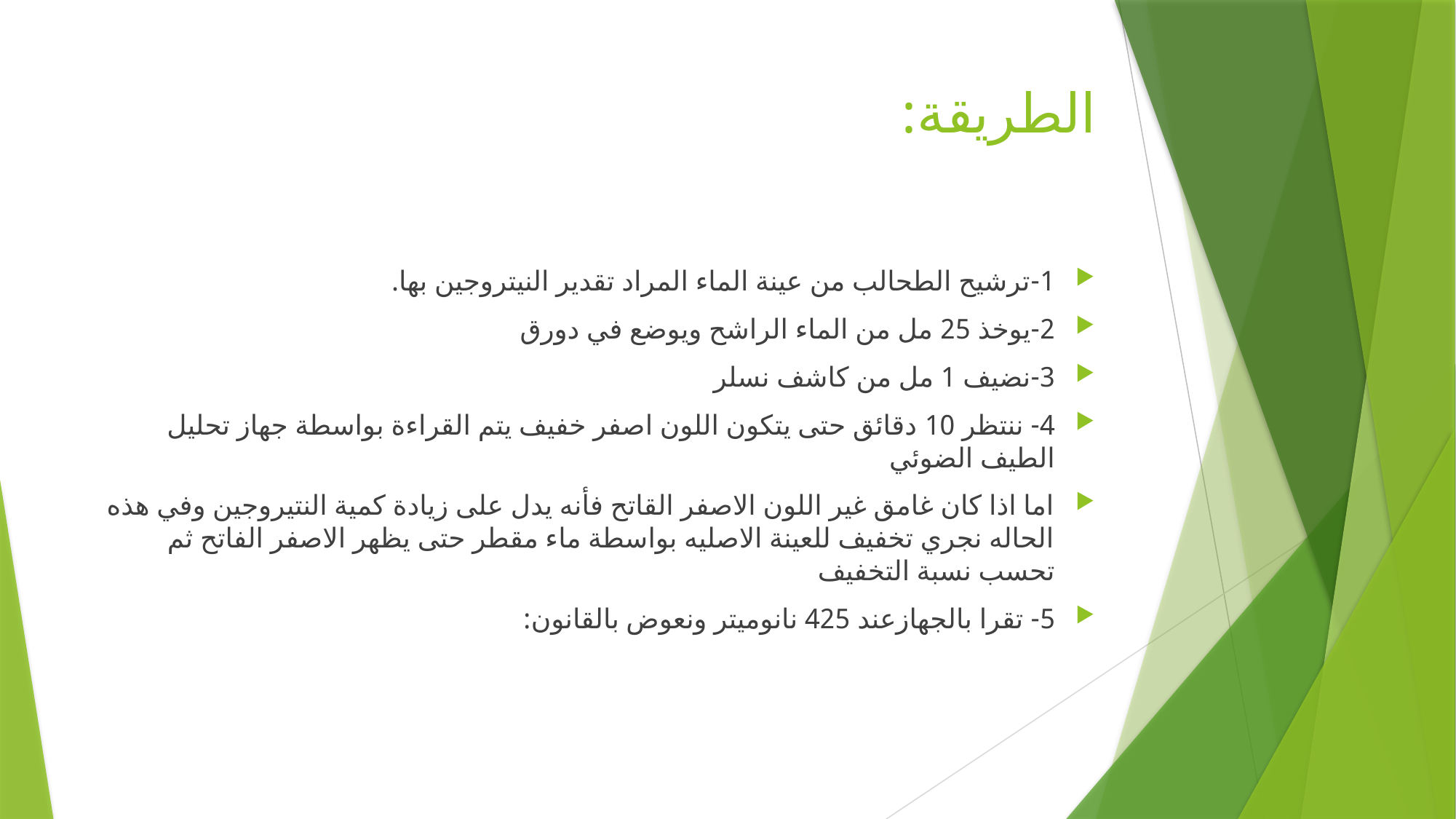

# الطريقة:
1-ترشيح الطحالب من عينة الماء المراد تقدير النيتروجين بها.
2-يوخذ 25 مل من الماء الراشح ويوضع في دورق
3-نضيف 1 مل من كاشف نسلر
4- ننتظر 10 دقائق حتى يتكون اللون اصفر خفيف يتم القراءة بواسطة جهاز تحليل الطيف الضوئي
اما اذا كان غامق غير اللون الاصفر القاتح فأنه يدل على زيادة كمية النتيروجين وفي هذه الحاله نجري تخفيف للعينة الاصليه بواسطة ماء مقطر حتى يظهر الاصفر الفاتح ثم تحسب نسبة التخفيف
5- تقرا بالجهازعند 425 نانوميتر ونعوض بالقانون: